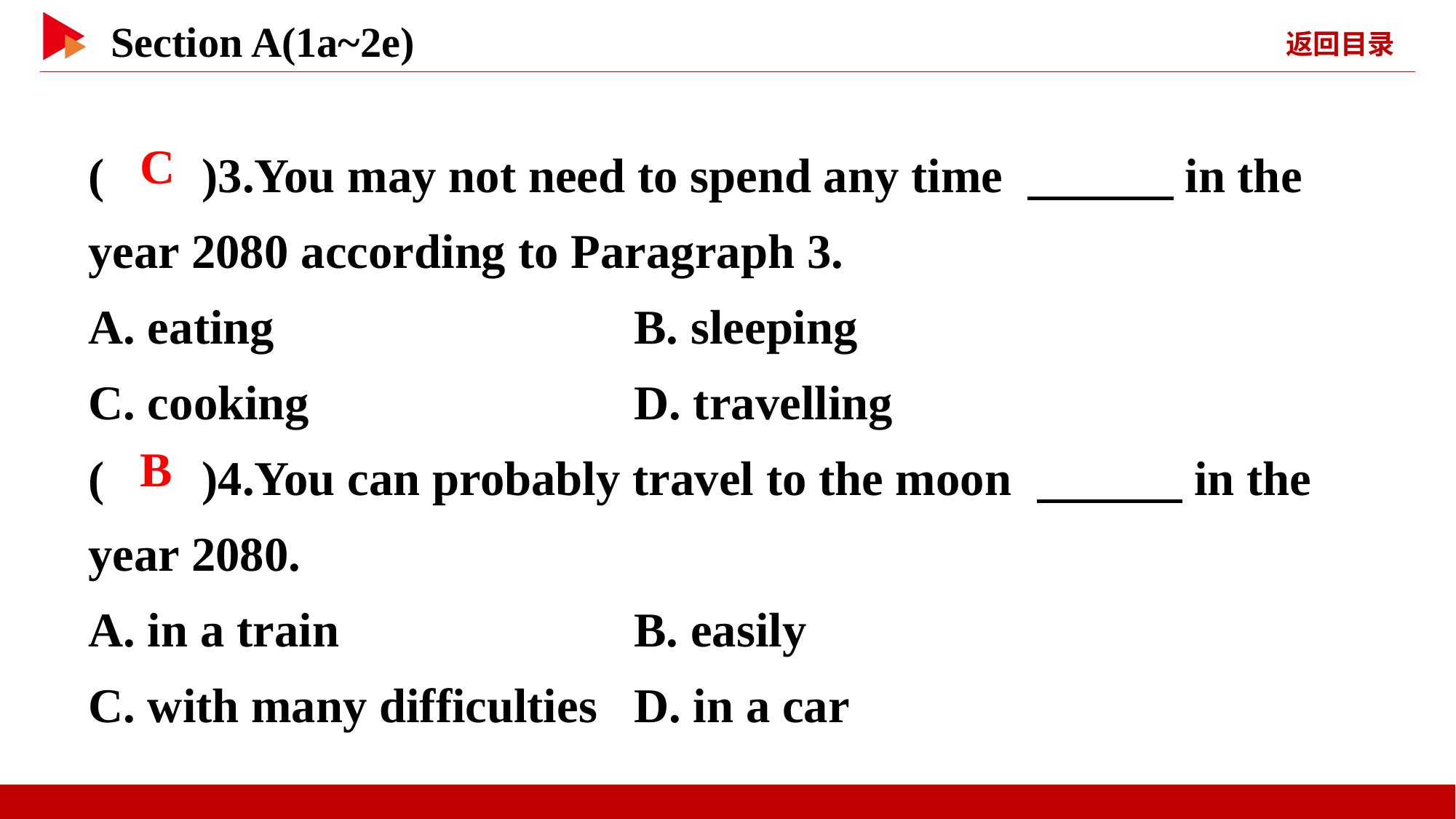

(        )3.You may not need to spend any time 　　　in the year 2080 according to Paragraph 3.
A. eating             		B. sleeping
C. cooking             		D. travelling
(        )4.You can probably travel to the moon 　　　in the year 2080.
A. in a train			B. easily
C. with many difficulties	D. in a car
   C
   B